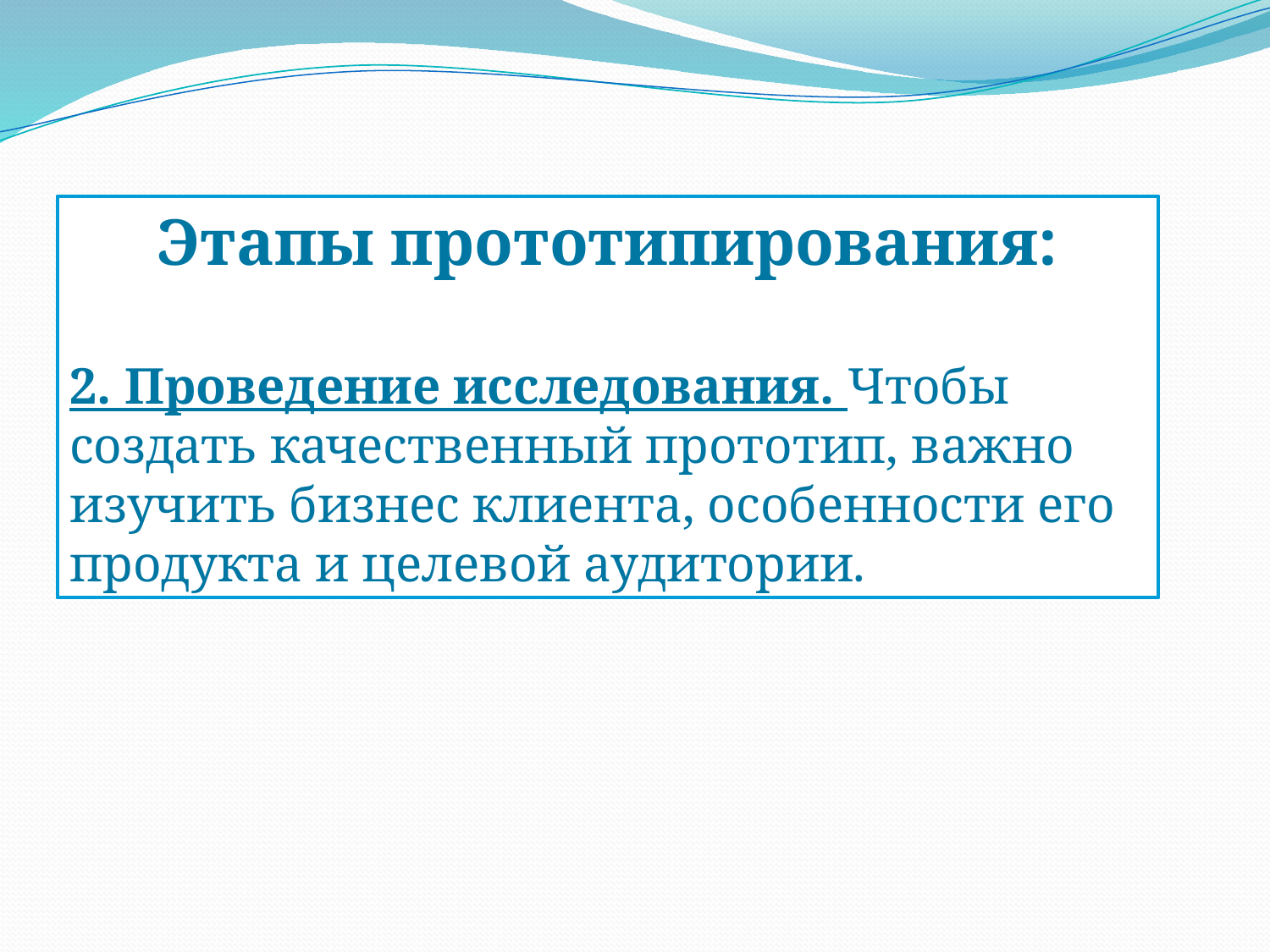

Этапы прототипирования:

2. Проведение исследования. Чтобы создать качественный прототип, важно изучить бизнес клиента, особенности его продукта и целевой аудитории.